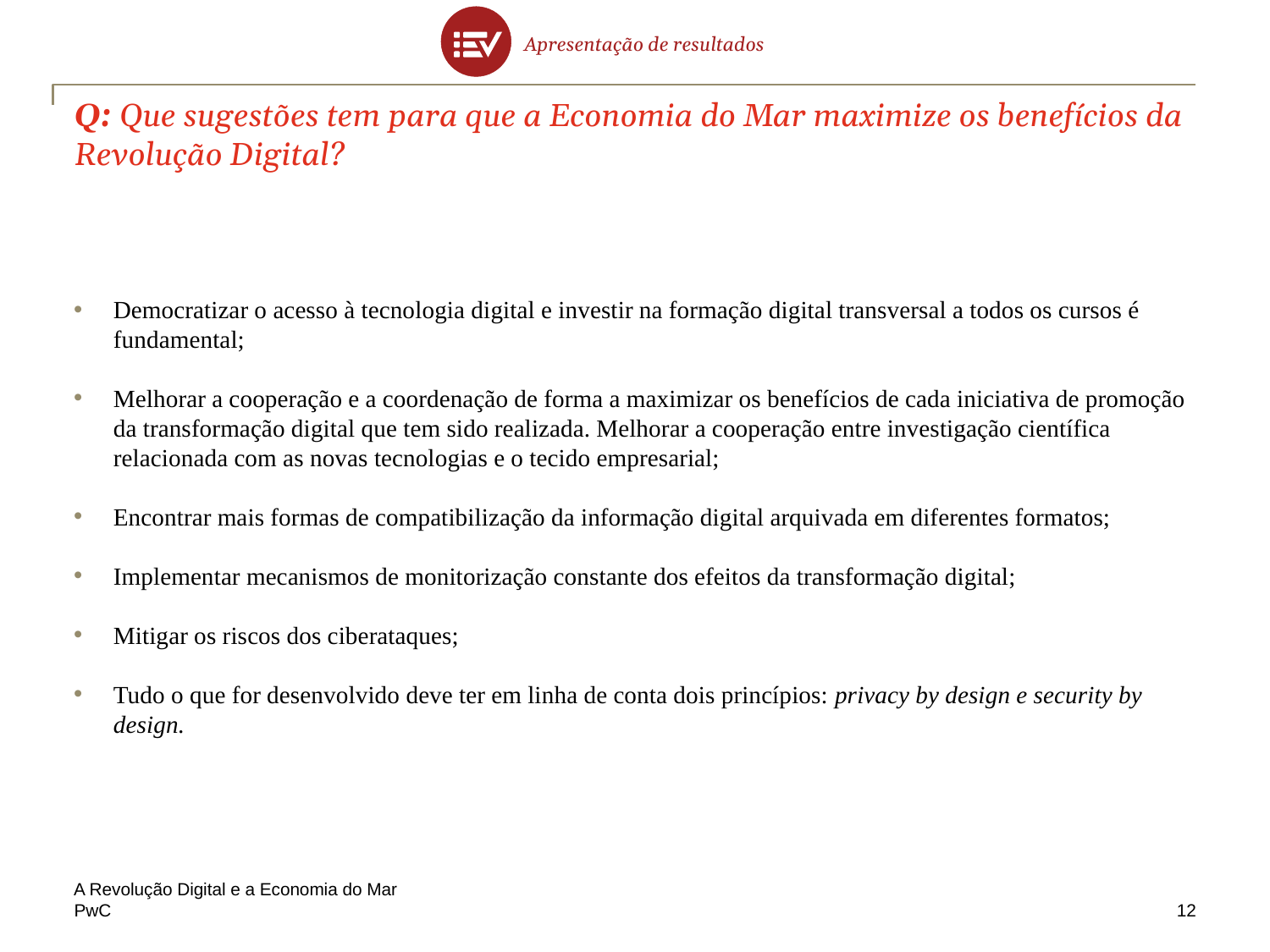

Apresentação de resultados
# Q: Que sugestões tem para que a Economia do Mar maximize os benefícios da Revolução Digital?

Democratizar o acesso à tecnologia digital e investir na formação digital transversal a todos os cursos é fundamental;

Melhorar a cooperação e a coordenação de forma a maximizar os benefícios de cada iniciativa de promoção da transformação digital que tem sido realizada. Melhorar a cooperação entre investigação científica relacionada com as novas tecnologias e o tecido empresarial;

Encontrar mais formas de compatibilização da informação digital arquivada em diferentes formatos;

Implementar mecanismos de monitorização constante dos efeitos da transformação digital;

Mitigar os riscos dos ciberataques;

Tudo o que for desenvolvido deve ter em linha de conta dois princípios: privacy by design e security by design.
5
A Revolução Digital e a Economia do Mar
12